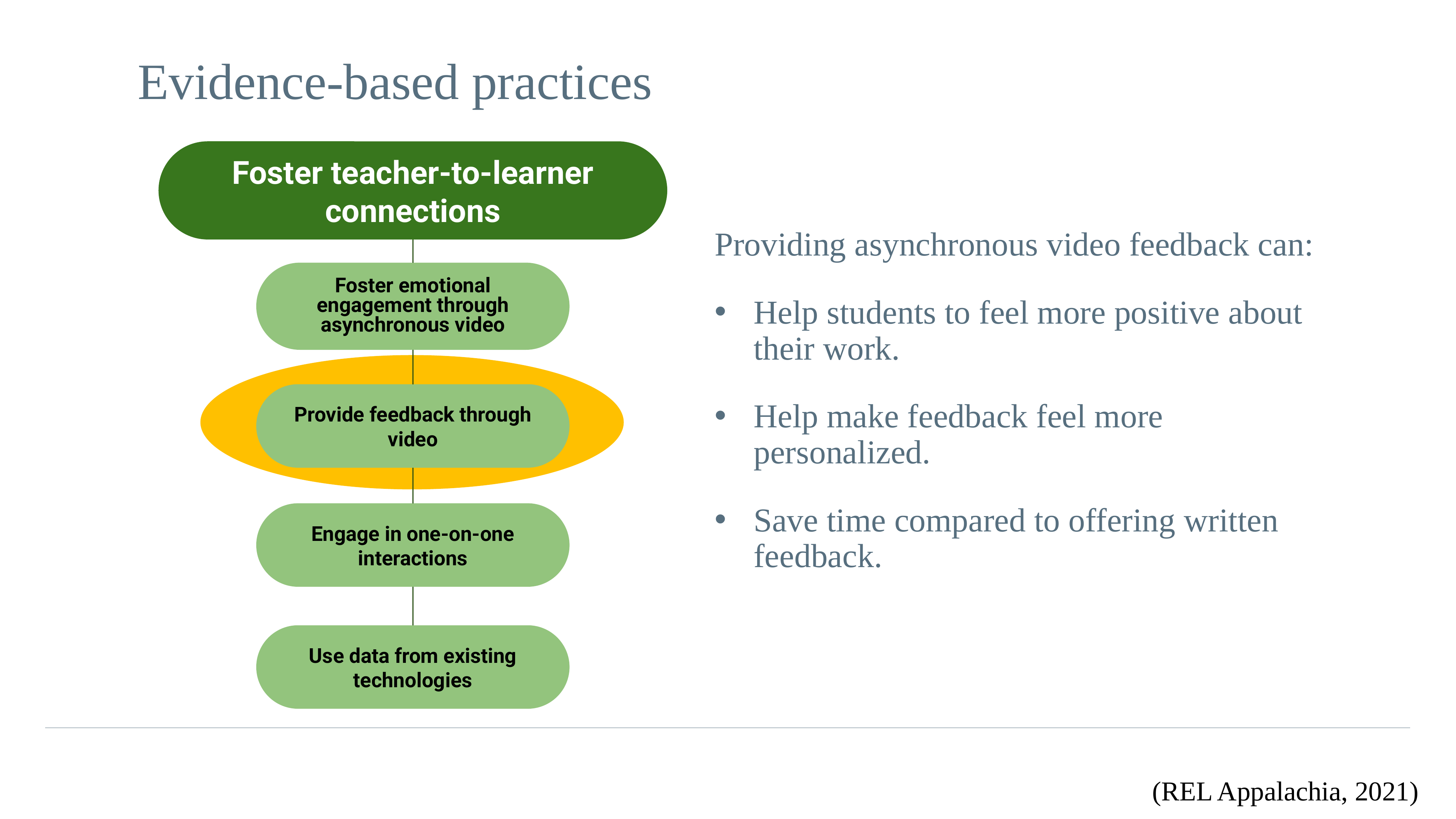

# Evidence-based practices-2
Foster teacher-to-learner connections
Providing asynchronous video feedback can:
Help students to feel more positive about their work.
Help make feedback feel more personalized.
Save time compared to offering written feedback.
Foster emotional engagement through asynchronous video

Provide feedback through video
Engage in one-on-one interactions
Use data from existing technologies
(REL Appalachia, 2021)